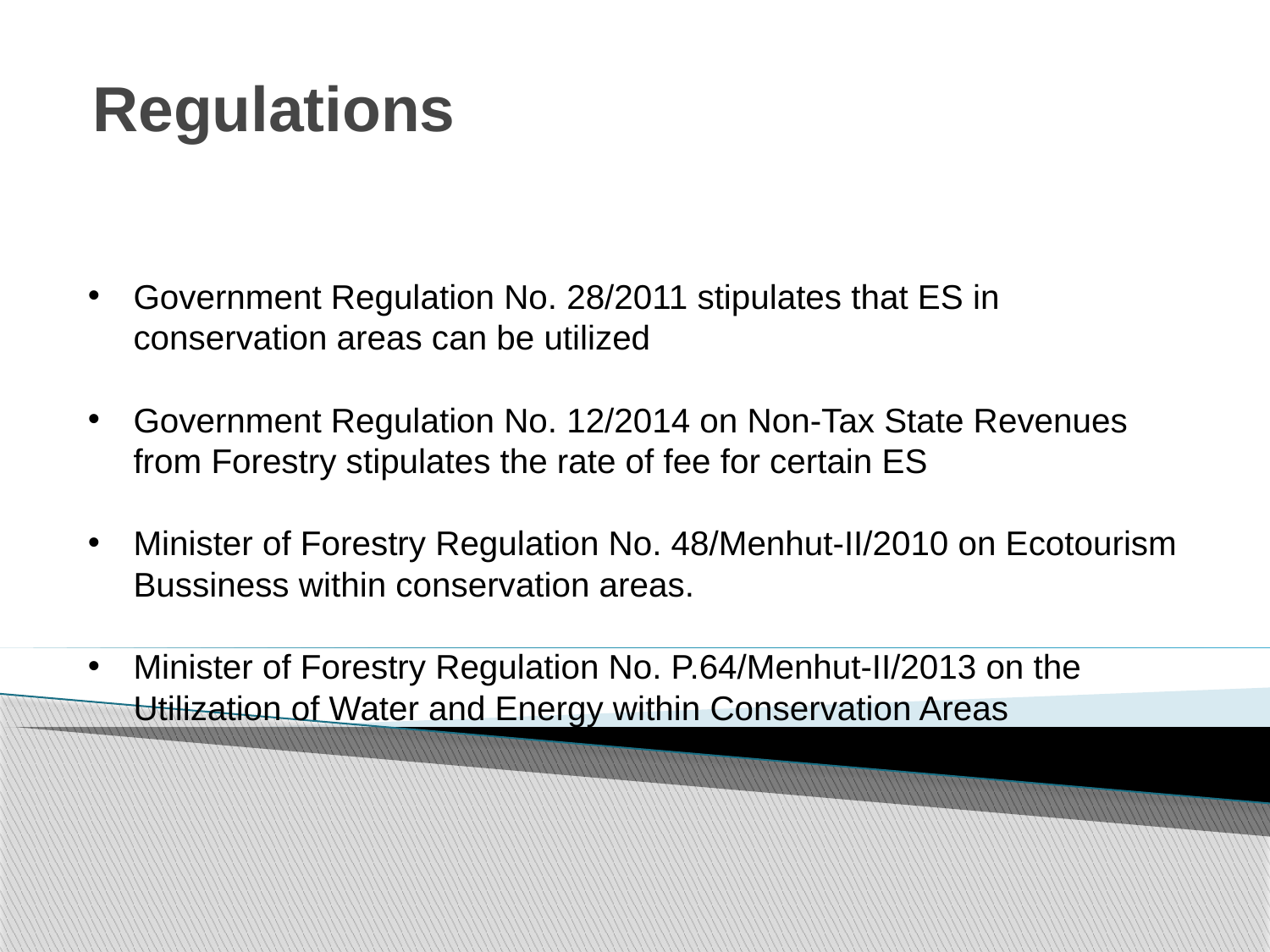

# Regulations

Government Regulation No. 28/2011 stipulates that ES in conservation areas can be utilized

Government Regulation No. 12/2014 on Non-Tax State Revenues from Forestry stipulates the rate of fee for certain ES

Minister of Forestry Regulation No. 48/Menhut-II/2010 on Ecotourism Bussiness within conservation areas.

Minister of Forestry Regulation No. P.64/Menhut-II/2013 on the Utilization of Water and Energy within Conservation Areas